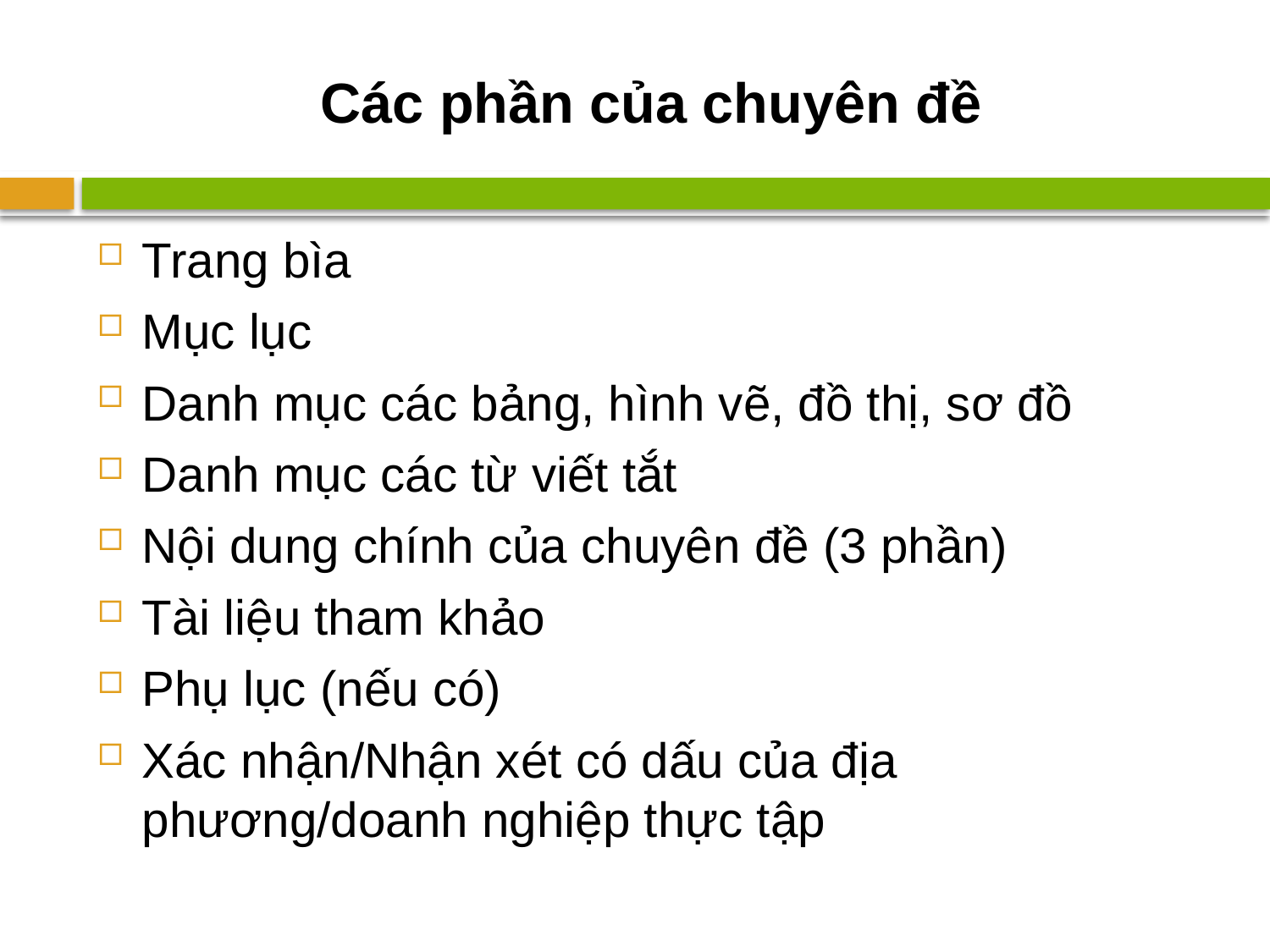

# Các phần của chuyên đề
Trang bìa
Mục lục
Danh mục các bảng, hình vẽ, đồ thị, sơ đồ
Danh mục các từ viết tắt
Nội dung chính của chuyên đề (3 phần)
Tài liệu tham khảo
Phụ lục (nếu có)
Xác nhận/Nhận xét có dấu của địa phương/doanh nghiệp thực tập